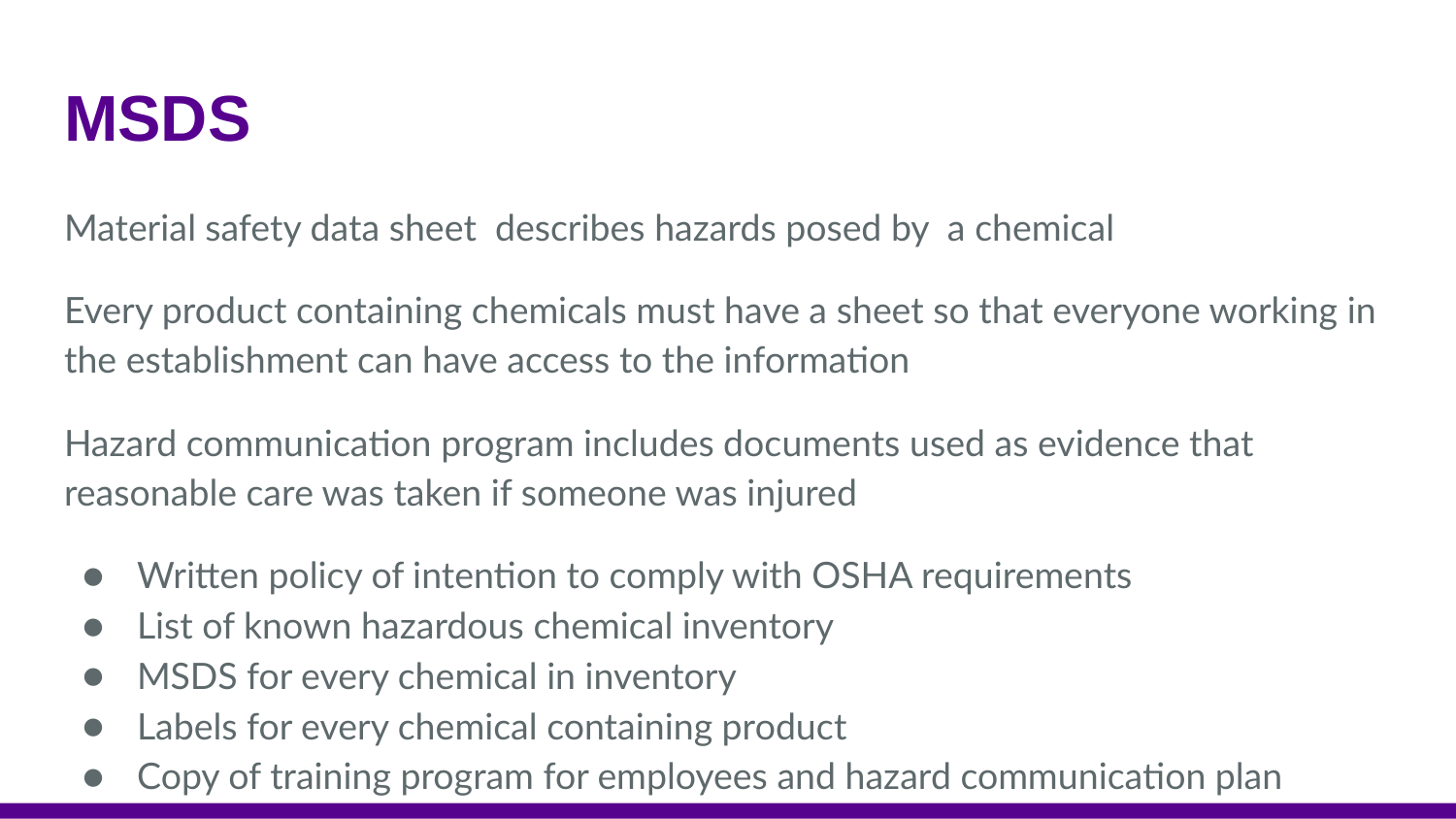

# MSDS
Material safety data sheet  describes hazards posed by  a chemical
Every product containing chemicals must have a sheet so that everyone working in  the establishment can have access to the information
Hazard communication program includes documents used as evidence that reasonable care was taken if someone was injured
Written policy of intention to comply with OSHA requirements
List of known hazardous chemical inventory
MSDS for every chemical in inventory
Labels for every chemical containing product
Copy of training program for employees and hazard communication plan